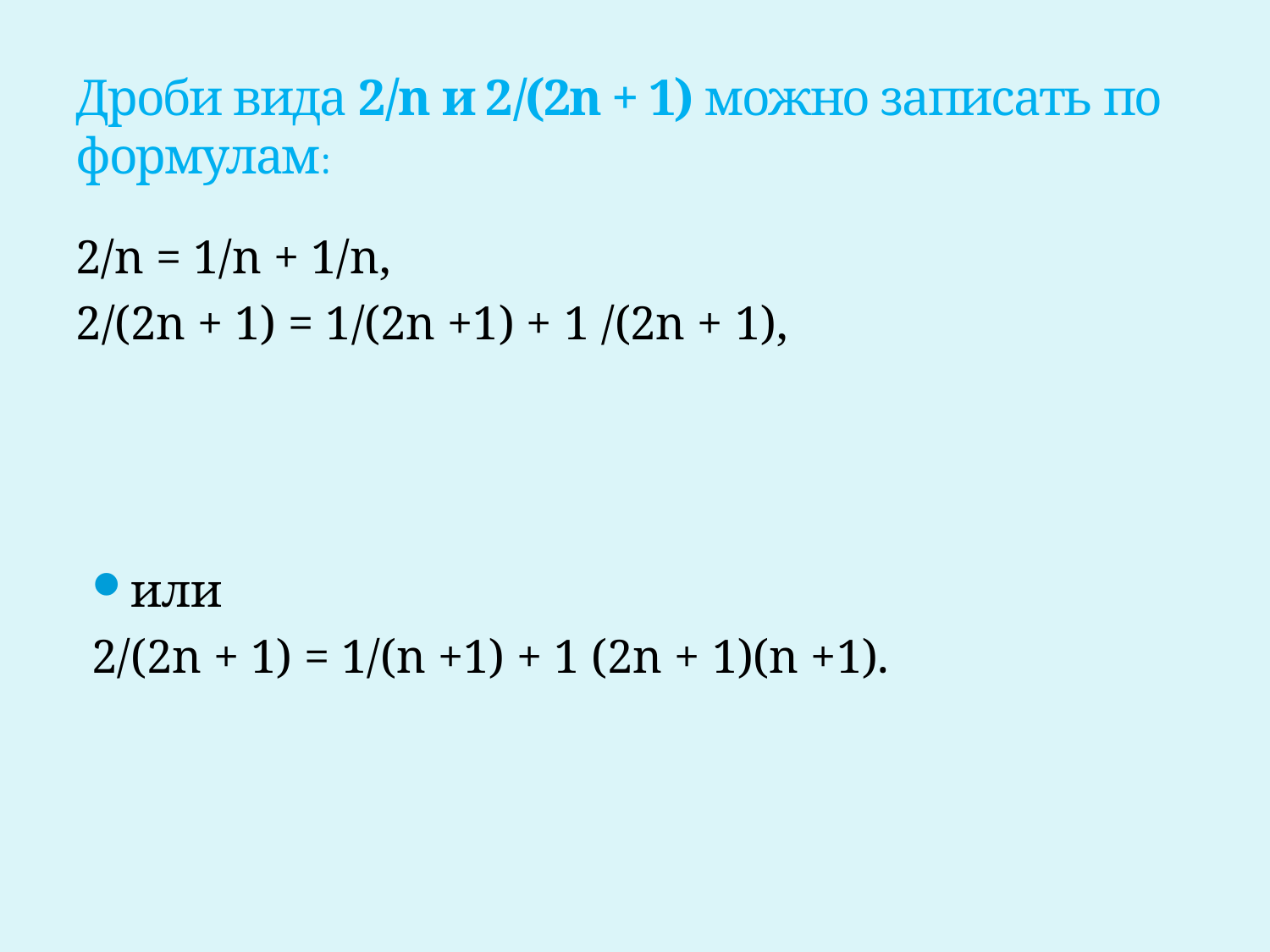

# Дроби вида 2/n и 2/(2n + 1) можно записать по формулам:
2/n = 1/n + 1/n,
2/(2n + 1) = 1/(2n +1) + 1 /(2n + 1),

или
2/(2n + 1) = 1/(n +1) + 1 (2n + 1)(n +1).